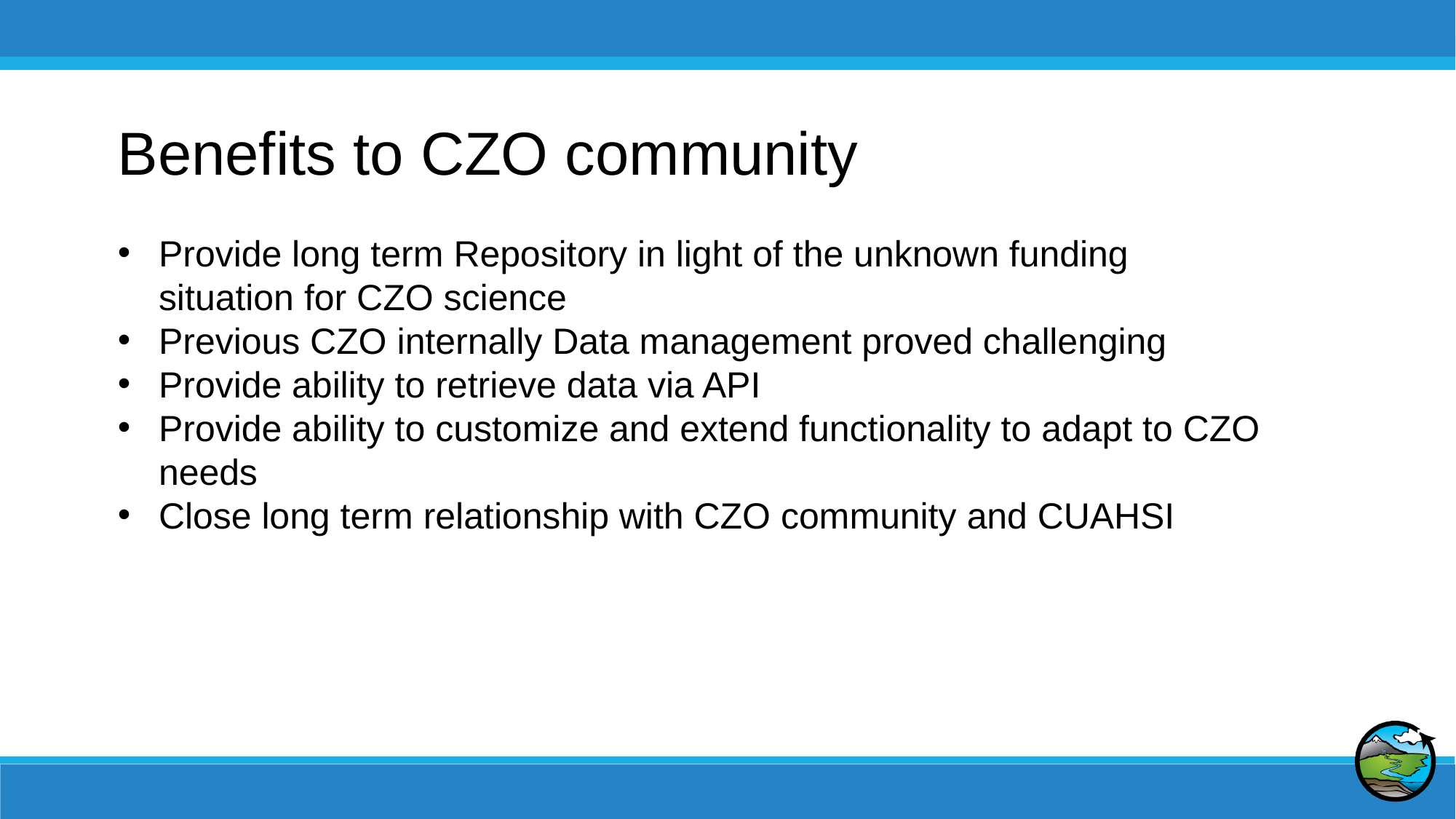

Benefits to CZO community
Provide long term Repository in light of the unknown funding situation for CZO science
Previous CZO internally Data management proved challenging
Provide ability to retrieve data via API
Provide ability to customize and extend functionality to adapt to CZO needs
Close long term relationship with CZO community and CUAHSI